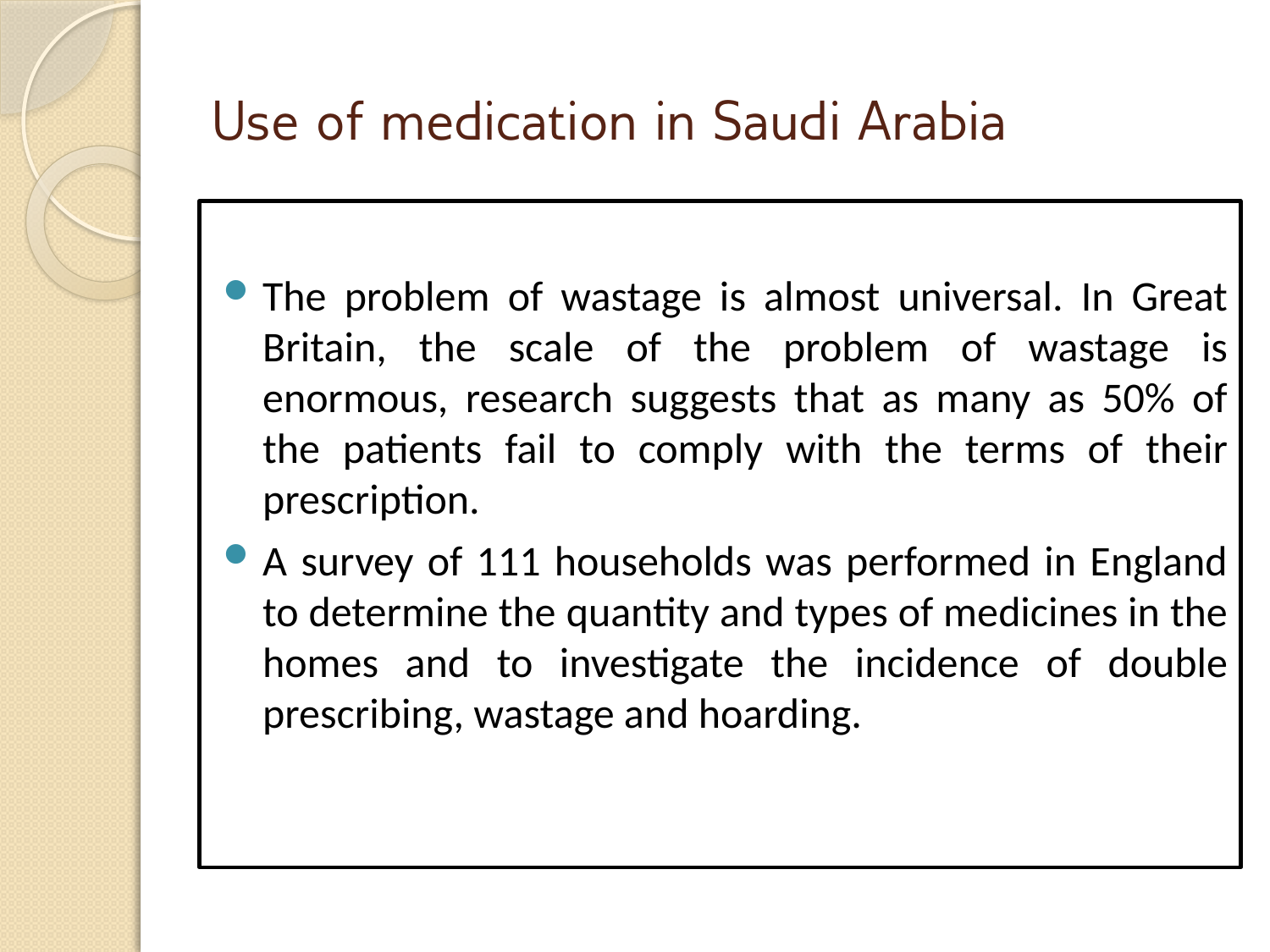

# Use of medication in Saudi Arabia

The problem of wastage is almost universal. In Great Britain, the scale of the problem of wastage is enormous, research suggests that as many as 50% of the patients fail to comply with the terms of their prescription.
A survey of 111 households was performed in England to determine the quantity and types of medicines in the homes and to investigate the incidence of double prescribing, wastage and hoarding.